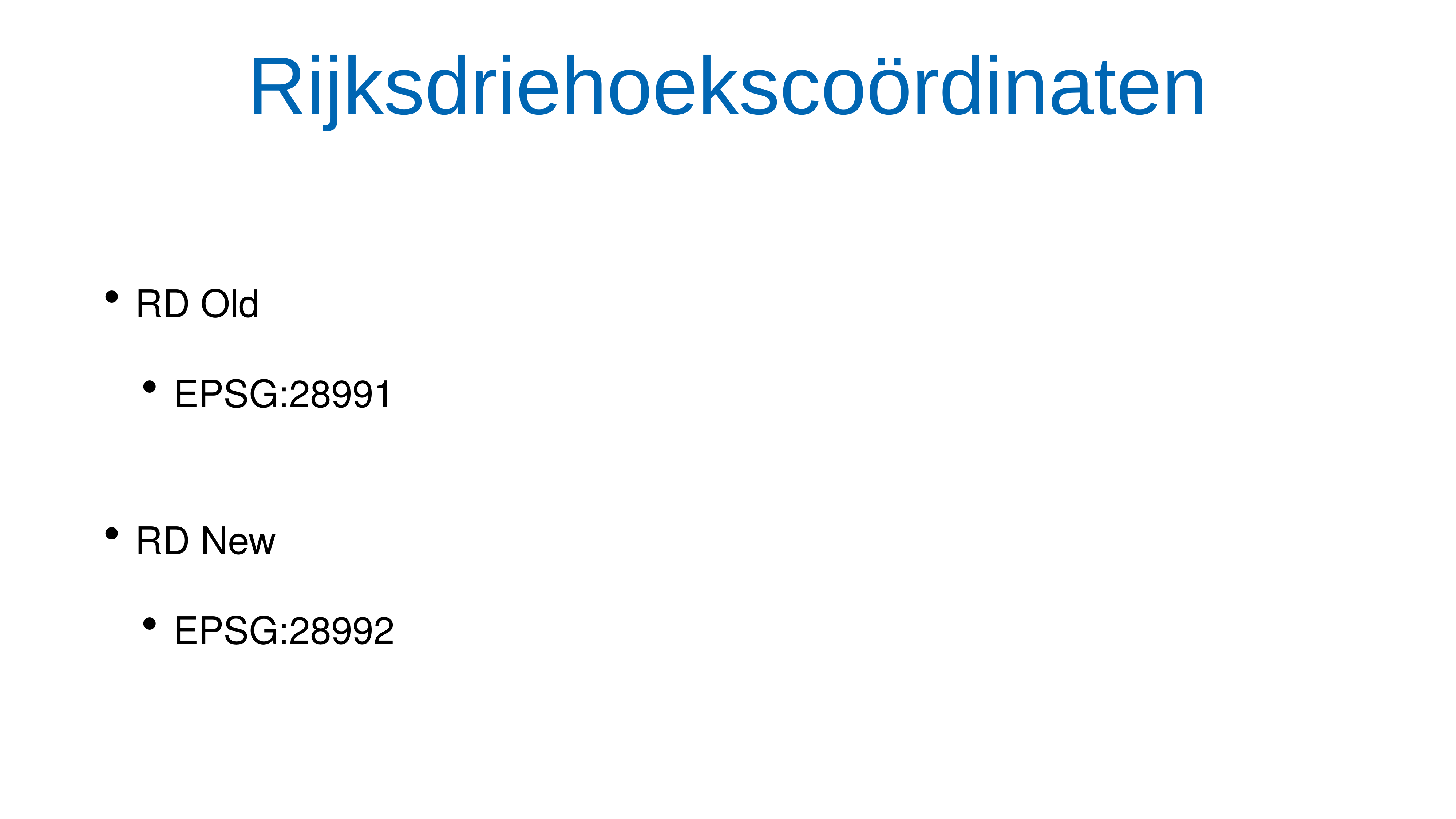

# Rijksdriehoekscoördinaten
RD Old
EPSG:28991

RD New
EPSG:28992